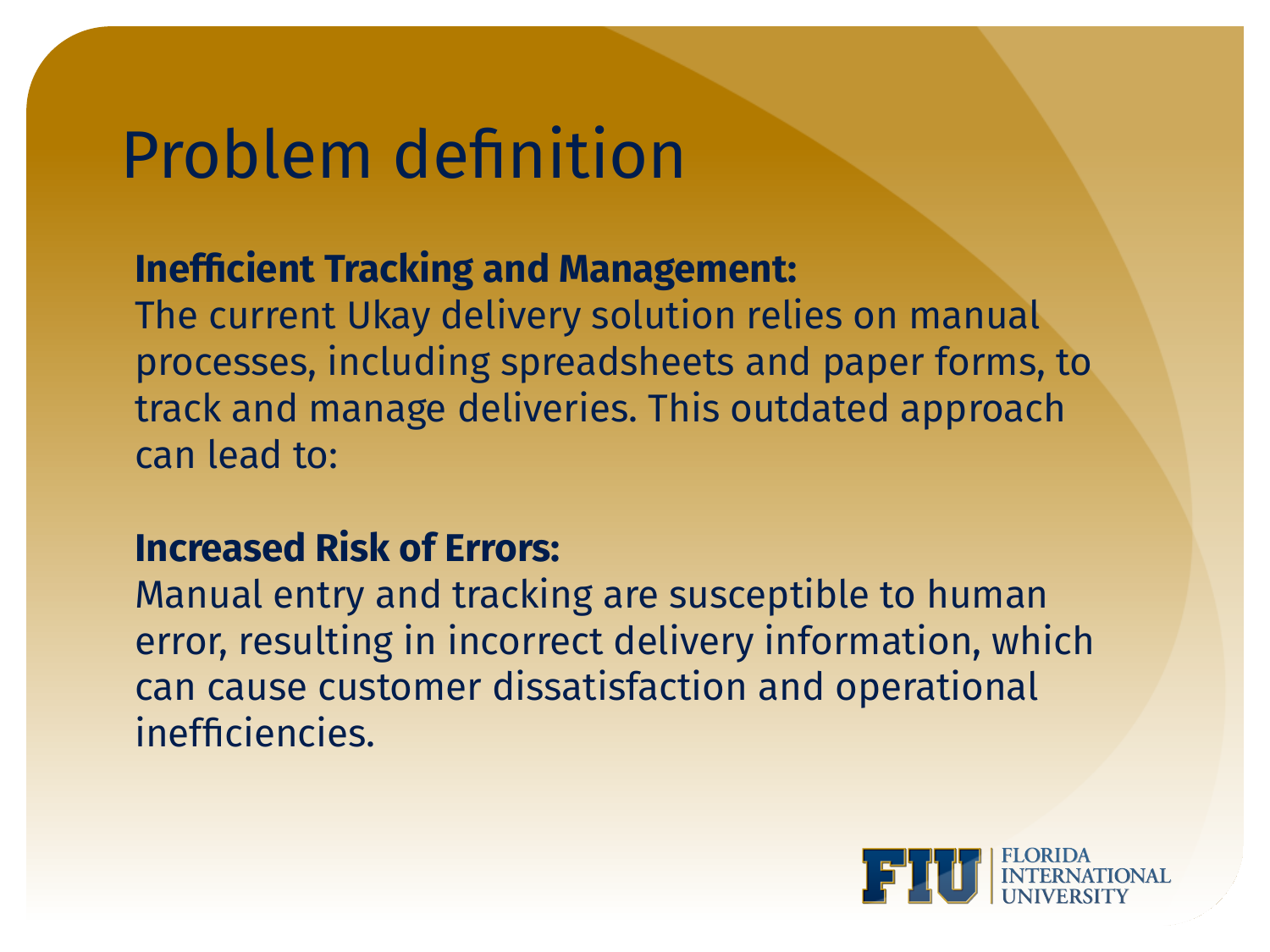

# Problem definition
Inefficient Tracking and Management:
The current Ukay delivery solution relies on manual processes, including spreadsheets and paper forms, to track and manage deliveries. This outdated approach can lead to:

Increased Risk of Errors:
Manual entry and tracking are susceptible to human error, resulting in incorrect delivery information, which can cause customer dissatisfaction and operational inefficiencies.